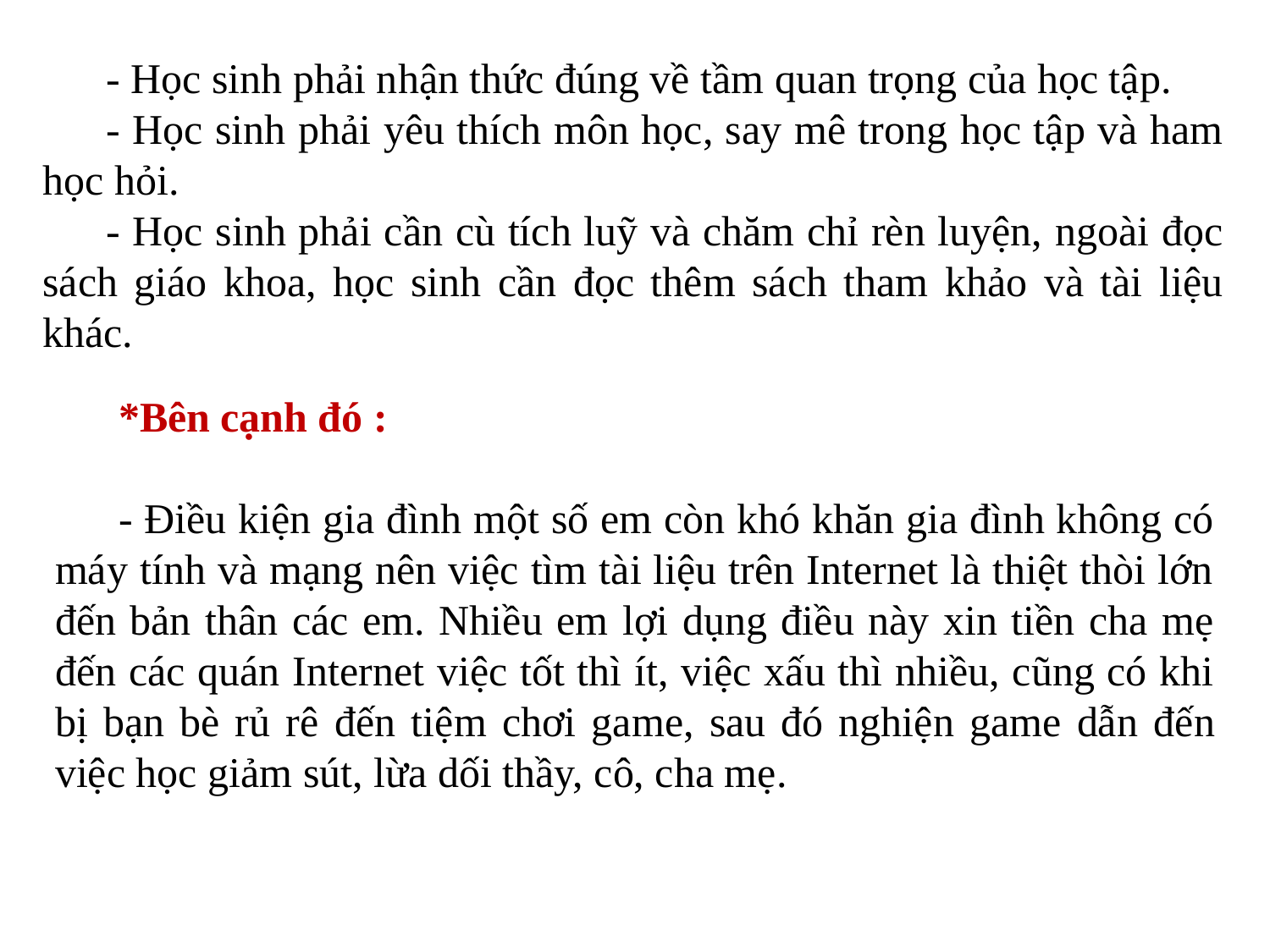

- Học sinh phải nhận thức đúng về tầm quan trọng của học tập.
- Học sinh phải yêu thích môn học, say mê trong học tập và ham học hỏi.
- Học sinh phải cần cù tích luỹ và chăm chỉ rèn luyện, ngoài đọc sách giáo khoa, học sinh cần đọc thêm sách tham khảo và tài liệu khác.
*Bên cạnh đó :

- Điều kiện gia đình một số em còn khó khăn gia đình không có máy tính và mạng nên việc tìm tài liệu trên Internet là thiệt thòi lớn đến bản thân các em. Nhiều em lợi dụng điều này xin tiền cha mẹ đến các quán Internet việc tốt thì ít, việc xấu thì nhiều, cũng có khi bị bạn bè rủ rê đến tiệm chơi game, sau đó nghiện game dẫn đến việc học giảm sút, lừa dối thầy, cô, cha mẹ.